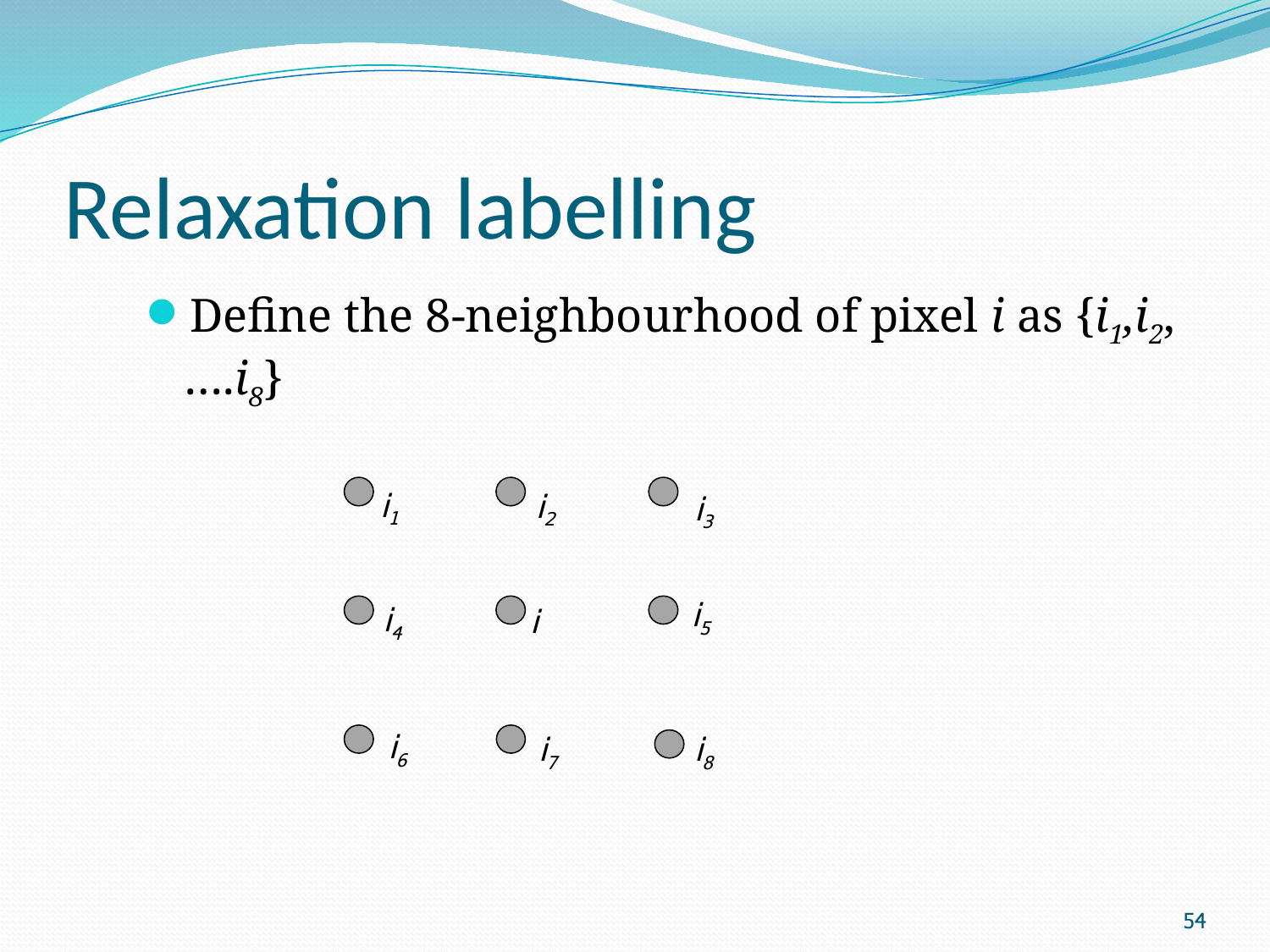

# Relaxation labelling
Define the 8-neighbourhood of pixel i as {i1,i2,….i8}

i1
i2
i3
i5
i4
i
i6
i7
i8
54